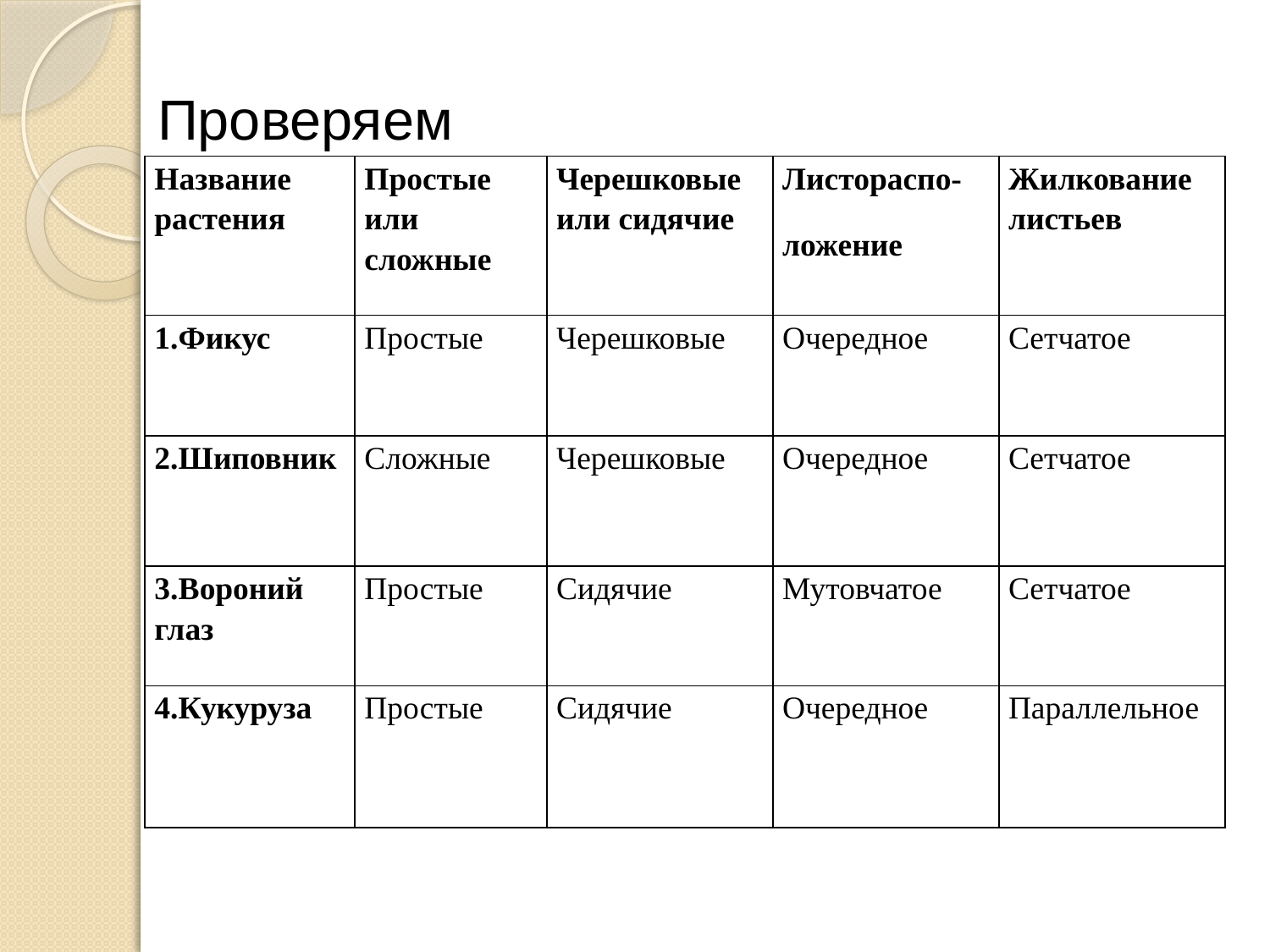

# Проверяем
| Название растения | Простые или сложные | Черешковые или сидячие | Листораспо- ложение | Жилкование листьев |
| --- | --- | --- | --- | --- |
| 1.Фикус | Простые | Черешковые | Очередное | Сетчатое |
| 2.Шиповник | Сложные | Черешковые | Очередное | Сетчатое |
| 3.Вороний глаз | Простые | Сидячие | Мутовчатое | Сетчатое |
| 4.Кукуруза | Простые | Сидячие | Очередное | Параллельное |